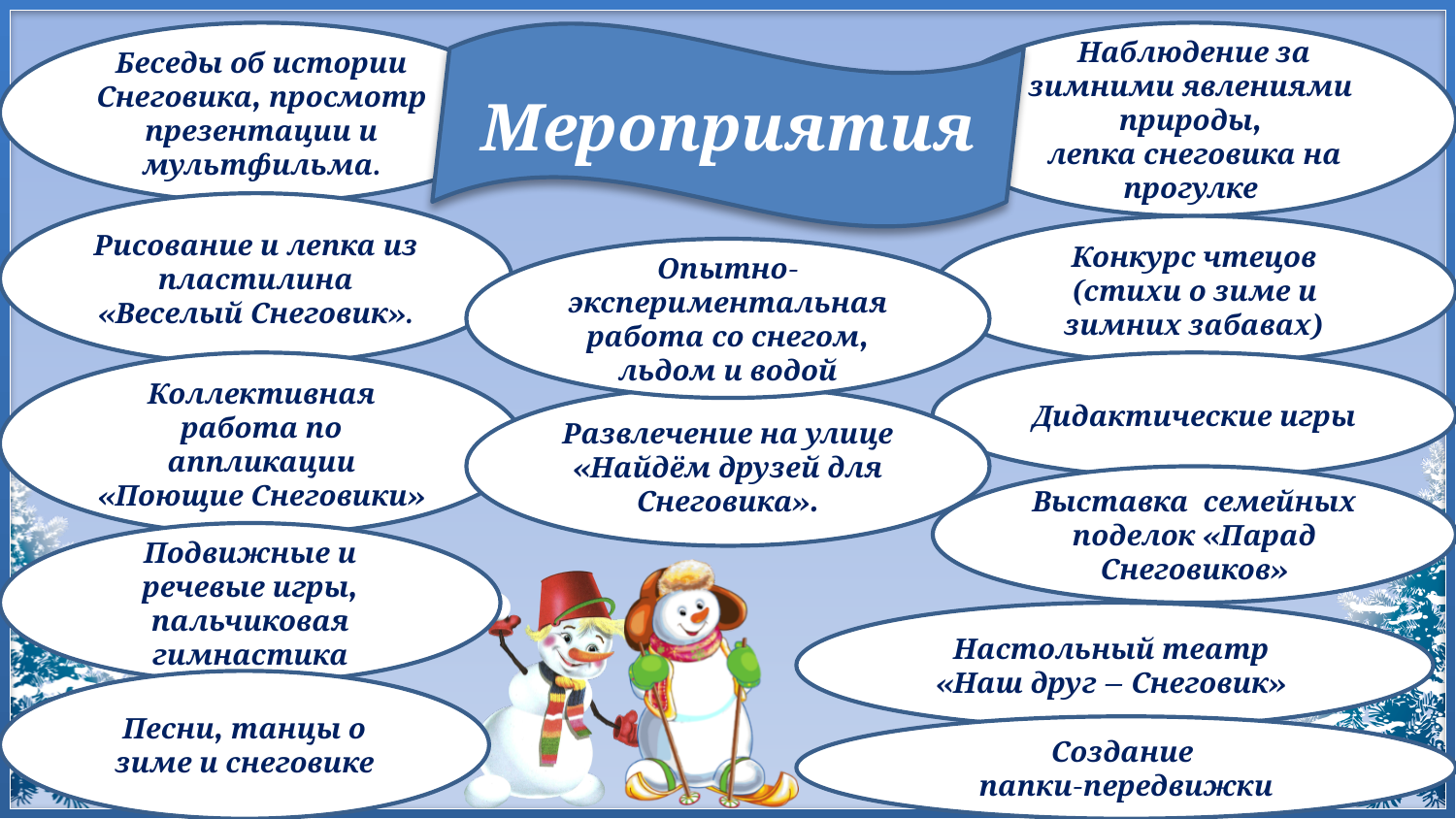

Беседы об истории Снеговика, просмотр презентации и мультфильма.
Мероприятия
Наблюдение за зимними явлениями  природы,
лепка снеговика на прогулке
Рисование и лепка из пластилина «Веселый Снеговик».
Конкурс чтецов (стихи о зиме и зимних забавах)
Опытно-экспериментальная работа со снегом, льдом и водой
Коллективная работа по
аппликации «Поющие Снеговики»
Дидактические игры
Развлечение на улице «Найдём друзей для Снеговика».
Выставка  семейных поделок «Парад Снеговиков»
Подвижные и речевые игры, пальчиковая гимнастика
Настольный театр
«Наш друг – Снеговик»
Песни, танцы о зиме и снеговике
Создание
папки-передвижки